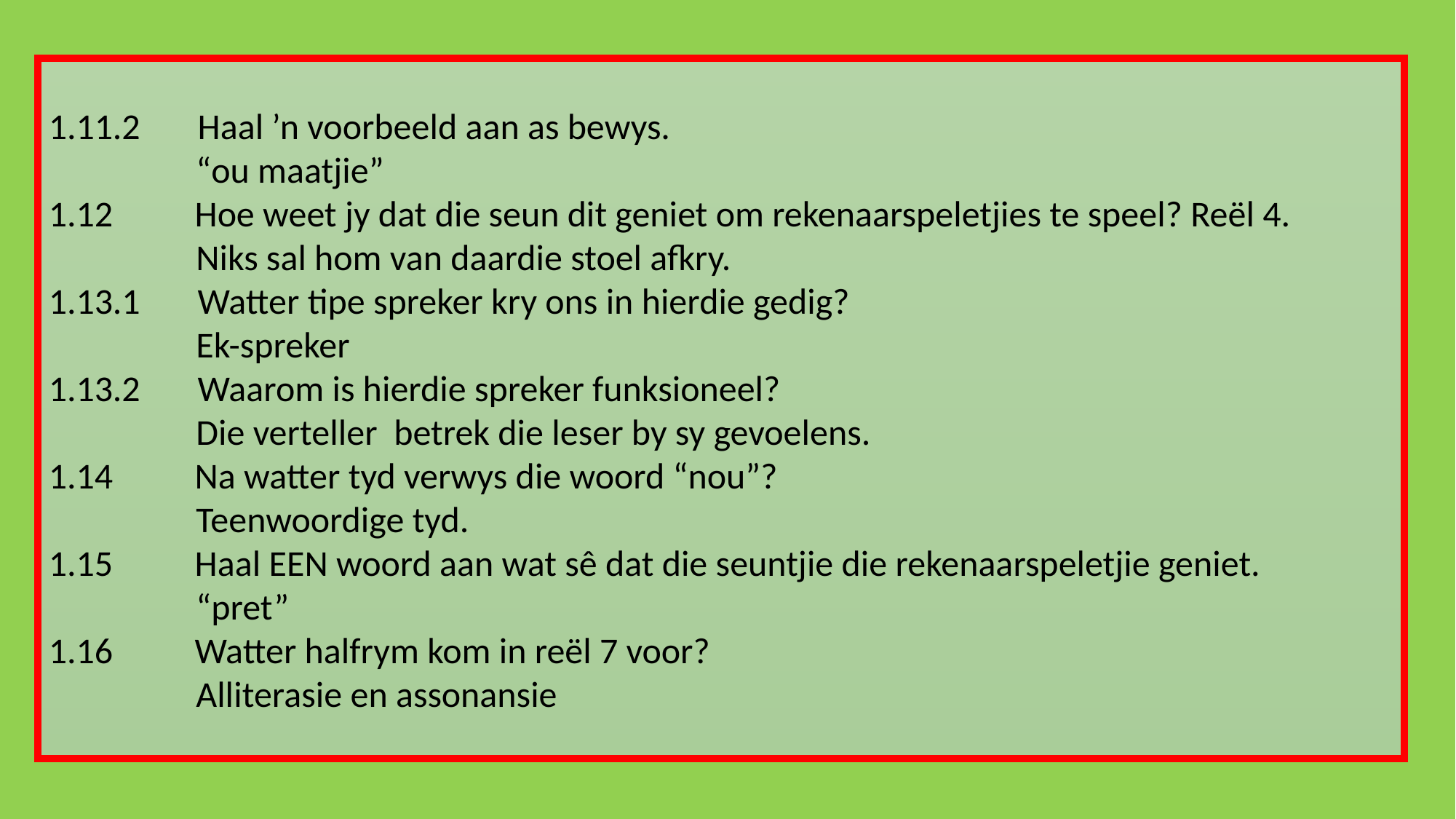

1.11.2       Haal ’n voorbeeld aan as bewys.
                  “ou maatjie”
1.12          Hoe weet jy dat die seun dit geniet om rekenaarspeletjies te speel? Reël 4.
                  Niks sal hom van daardie stoel afkry.
1.13.1       Watter tipe spreker kry ons in hierdie gedig?
                  Ek-spreker
1.13.2       Waarom is hierdie spreker funksioneel?
                  Die verteller  betrek die leser by sy gevoelens.
1.14          Na watter tyd verwys die woord “nou”?
                  Teenwoordige tyd.
1.15          Haal EEN woord aan wat sê dat die seuntjie die rekenaarspeletjie geniet.
                  “pret”
1.16          Watter halfrym kom in reël 7 voor?
                  Alliterasie en assonansie